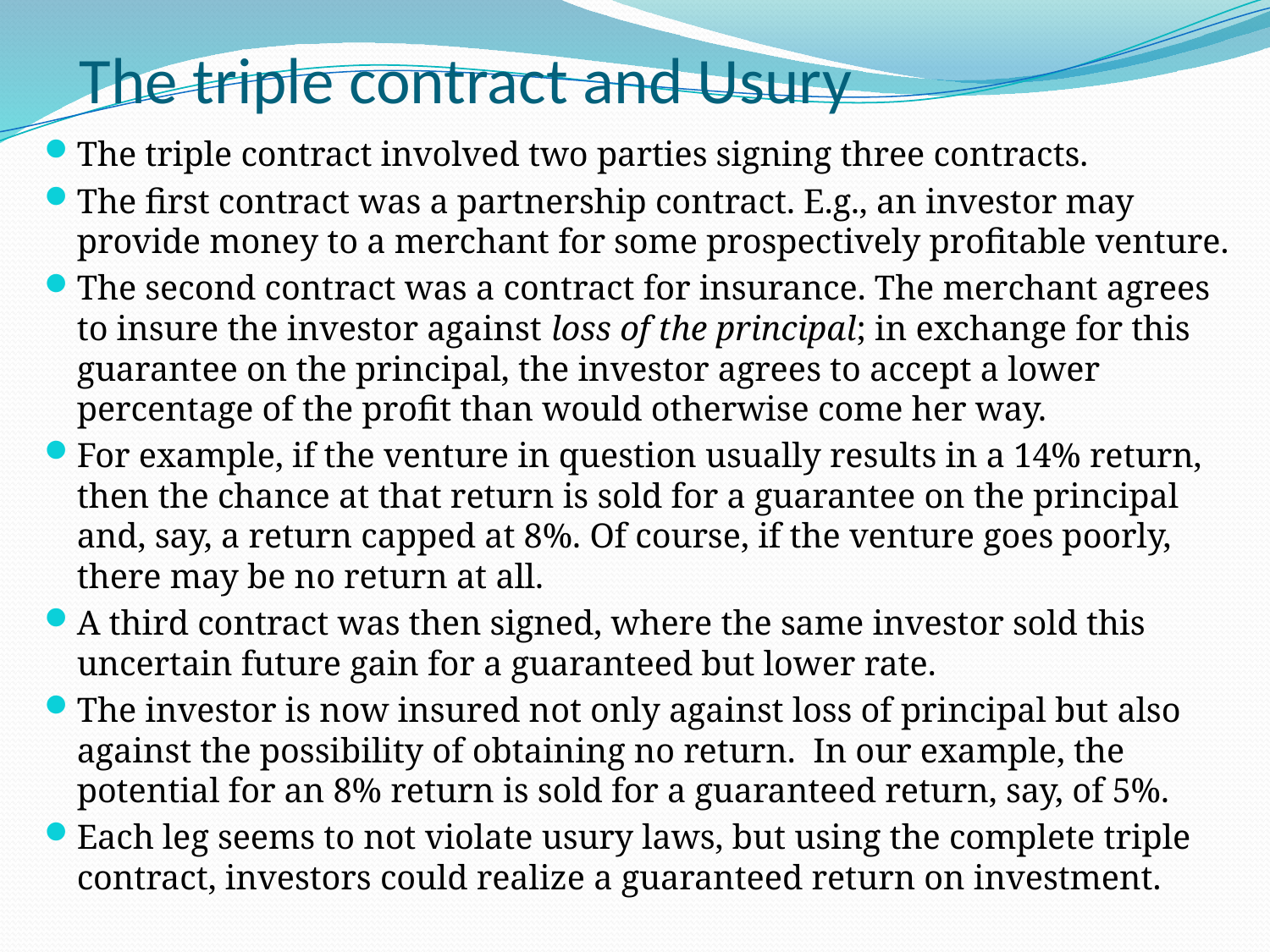

# The triple contract and Usury
The triple contract involved two parties signing three contracts.
The first contract was a partnership contract. E.g., an investor may provide money to a merchant for some prospectively profitable venture.
The second contract was a contract for insurance. The merchant agrees to insure the investor against loss of the principal; in exchange for this guarantee on the principal, the investor agrees to accept a lower percentage of the profit than would otherwise come her way.
For example, if the venture in question usually results in a 14% return, then the chance at that return is sold for a guarantee on the principal and, say, a return capped at 8%. Of course, if the venture goes poorly, there may be no return at all.
A third contract was then signed, where the same investor sold this uncertain future gain for a guaranteed but lower rate.
The investor is now insured not only against loss of principal but also against the possibility of obtaining no return.  In our example, the potential for an 8% return is sold for a guaranteed return, say, of 5%.
Each leg seems to not violate usury laws, but using the complete triple contract, investors could realize a guaranteed return on investment.